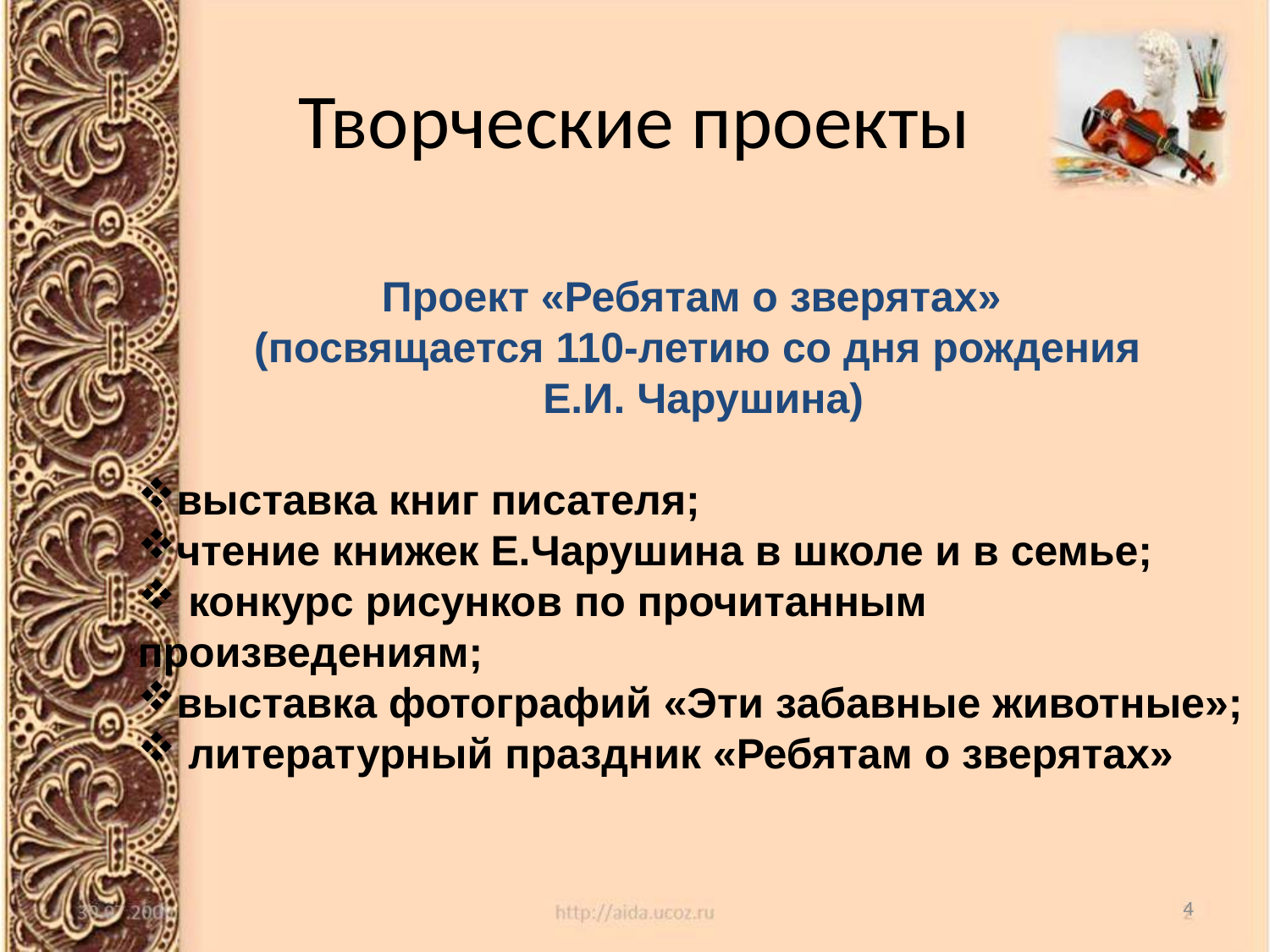

# Творческие проекты
Проект «Ребятам о зверятах»
(посвящается 110-летию со дня рождения
 Е.И. Чарушина)

выставка книг писателя;
чтение книжек Е.Чарушина в школе и в семье;
 конкурс рисунков по прочитанным произведениям;
выставка фотографий «Эти забавные животные»;
 литературный праздник «Ребятам о зверятах»
4